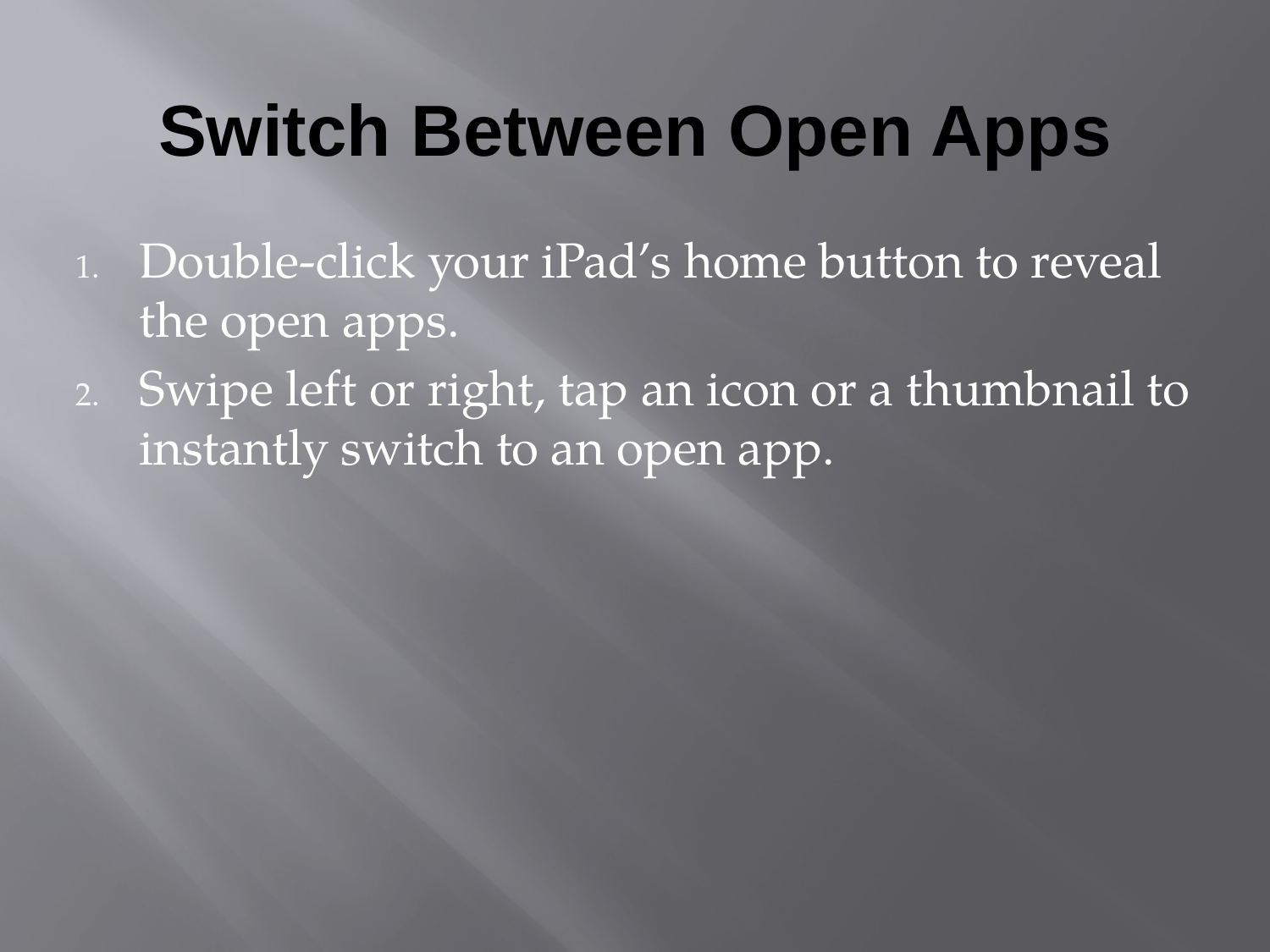

# Switch Between Open Apps
Double-click your iPad’s home button to reveal the open apps.
Swipe left or right, tap an icon or a thumbnail to instantly switch to an open app.